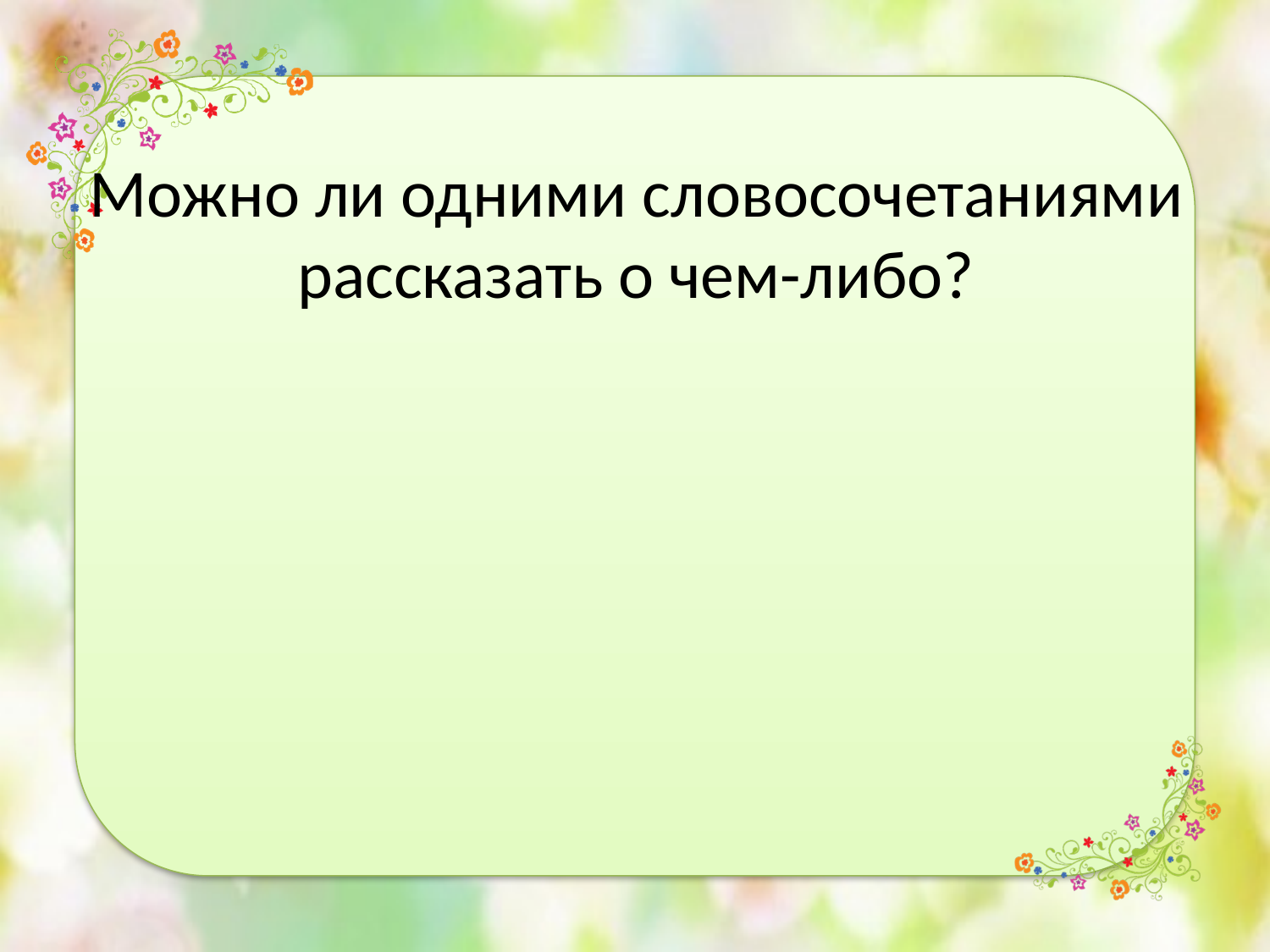

# Можно ли одними словосочетаниями рассказать о чем-либо?